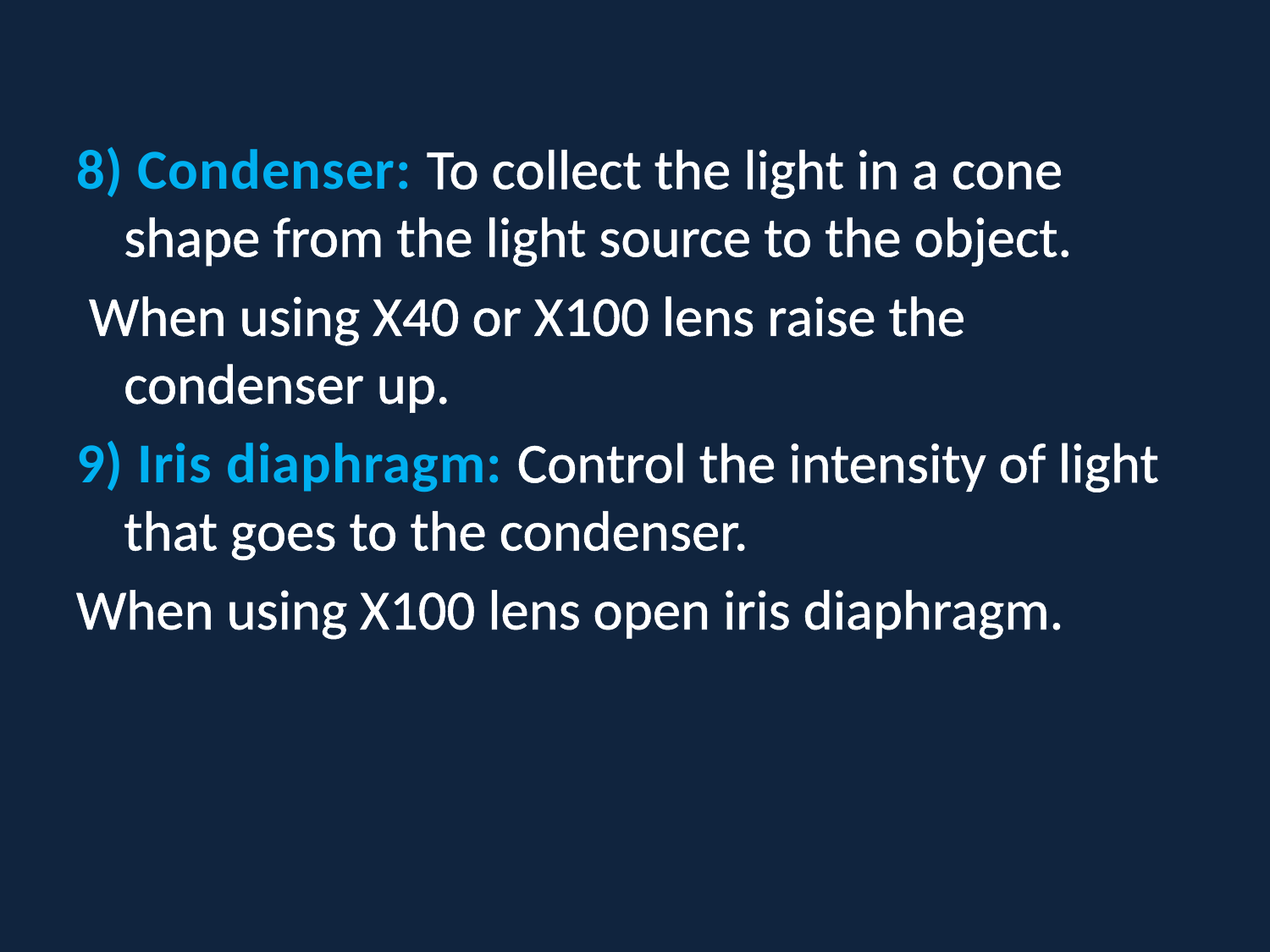

8) Condenser: To collect the light in a cone shape from the light source to the object.
 When using X40 or X100 lens raise the condenser up.
9) Iris diaphragm: Control the intensity of light that goes to the condenser.
When using X100 lens open iris diaphragm.